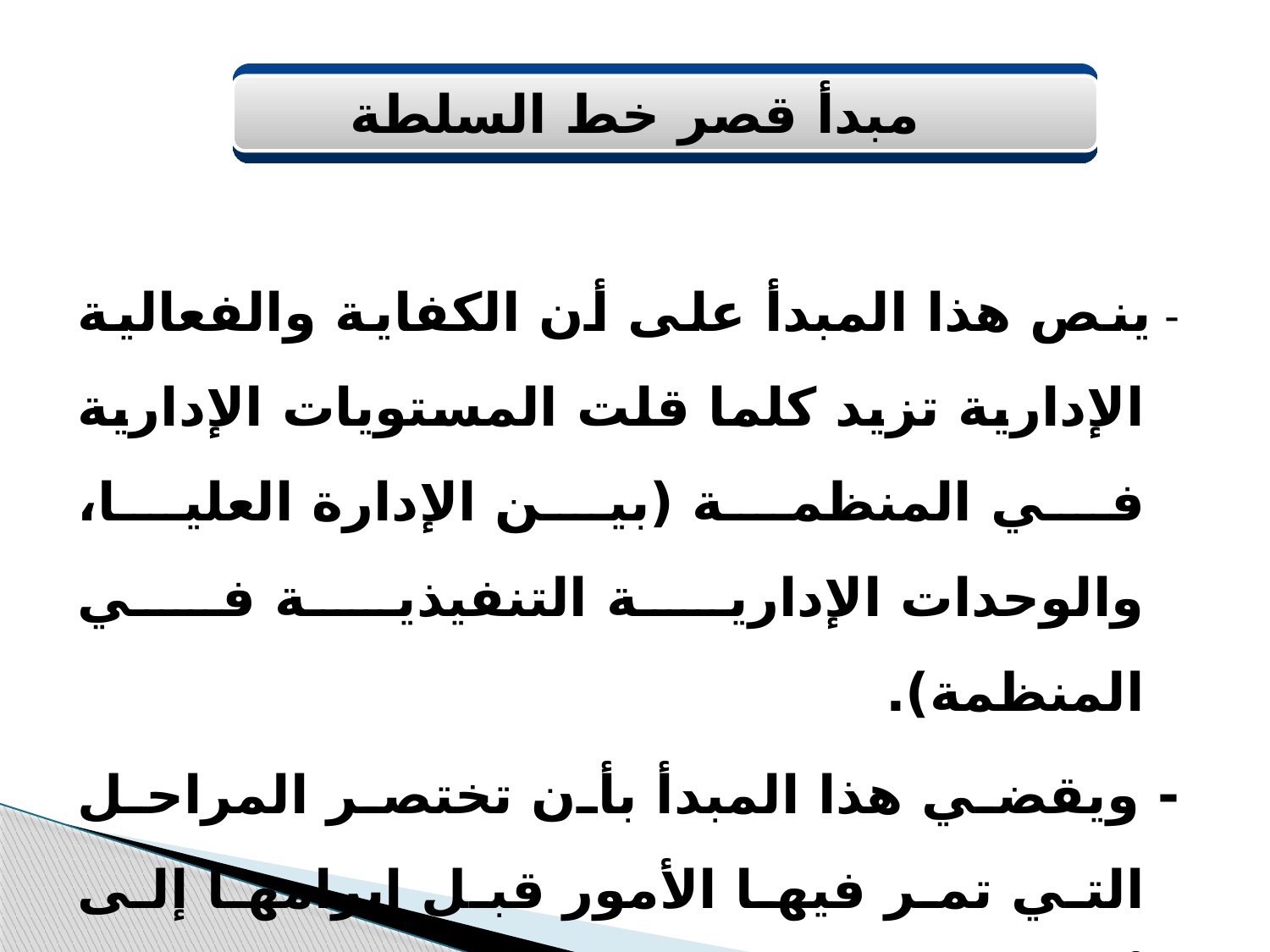

مبدأ قصر خط السلطة

- ينص هذا المبدأ على أن الكفاية والفعالية الإدارية تزيد كلما قلت المستويات الإدارية في المنظمة (بين الإدارة العليا، والوحدات الإدارية التنفيذية في المنظمة).
- ويقضي هذا المبدأ بأن تختصر المراحل التي تمر فيها الأمور قبل إبرامها إلى أقل عدد ممكن. فكلما قلت المستويات الإدارية والمراحل التي تمر فيها، المعاملات (الاتصالات) كلما زادت الكفاءة الإدارية.